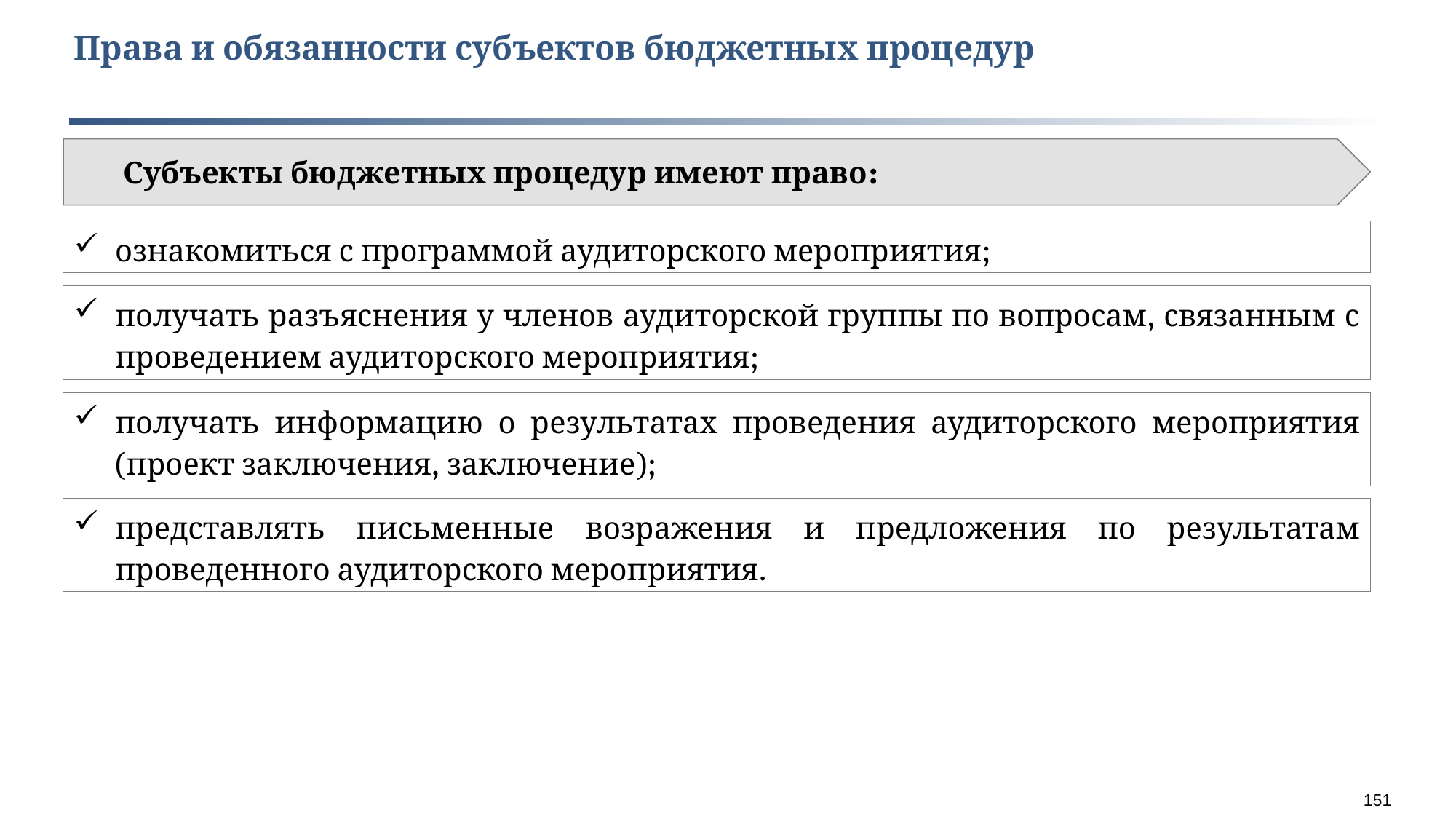

Права и обязанности субъектов бюджетных процедур
Субъекты бюджетных процедур имеют право:
ознакомиться с программой аудиторского мероприятия;
получать разъяснения у членов аудиторской группы по вопросам, связанным с проведением аудиторского мероприятия;
получать информацию о результатах проведения аудиторского мероприятия (проект заключения, заключение);
представлять письменные возражения и предложения по результатам проведенного аудиторского мероприятия.